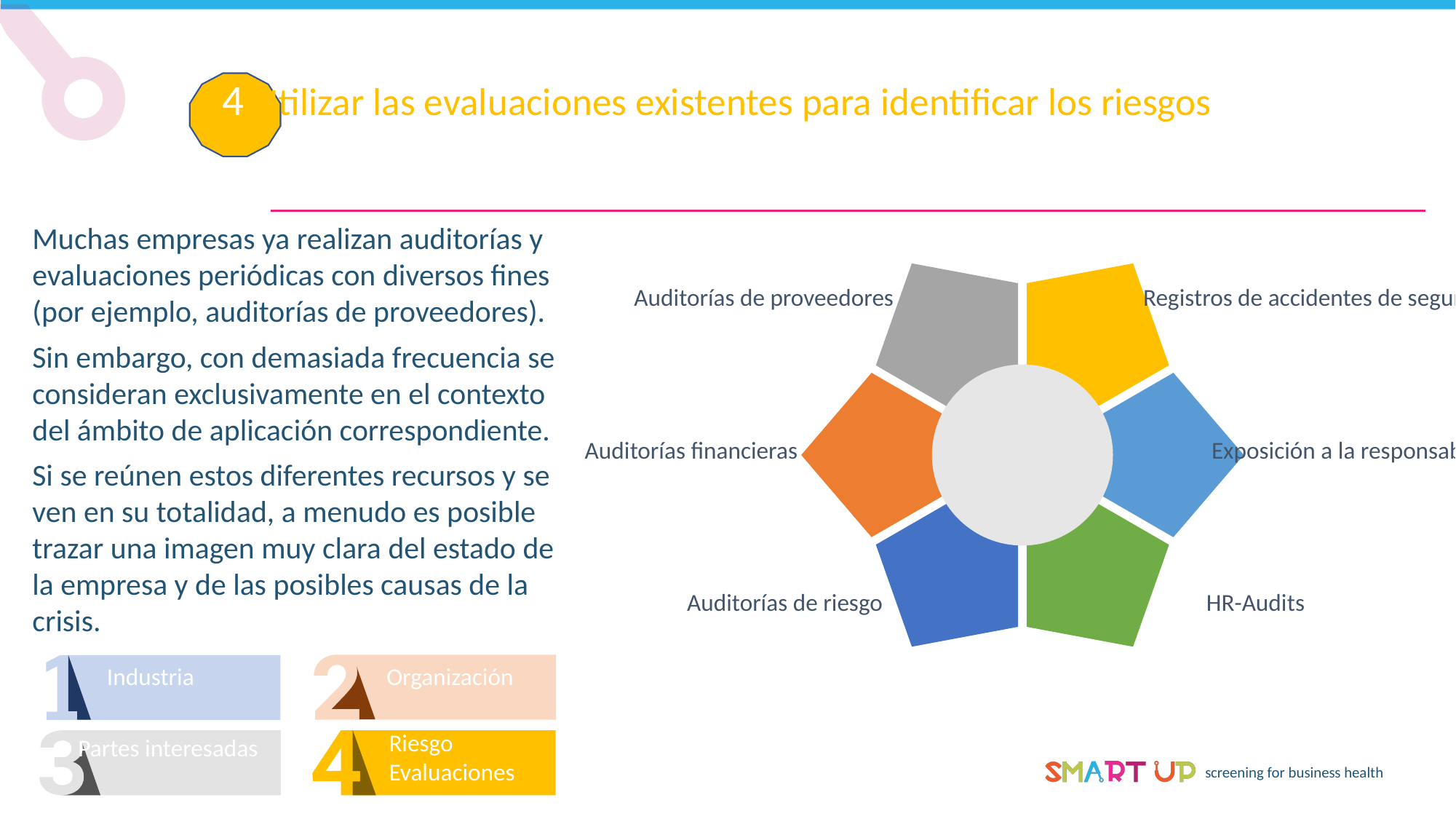

4 Utilizar las evaluaciones existentes para identificar los riesgos
Muchas empresas ya realizan auditorías y evaluaciones periódicas con diversos fines (por ejemplo, auditorías de proveedores).
Sin embargo, con demasiada frecuencia se consideran exclusivamente en el contexto del ámbito de aplicación correspondiente.
Si se reúnen estos diferentes recursos y se ven en su totalidad, a menudo es posible trazar una imagen muy clara del estado de la empresa y de las posibles causas de la crisis.

Auditorías de proveedores
Registros de accidentes de seguridad

Auditorías financieras
Exposición a la responsabilidad

Auditorías de riesgo
HR-Audits

Industria
Organización

Riesgo
Evaluaciones
Partes interesadas